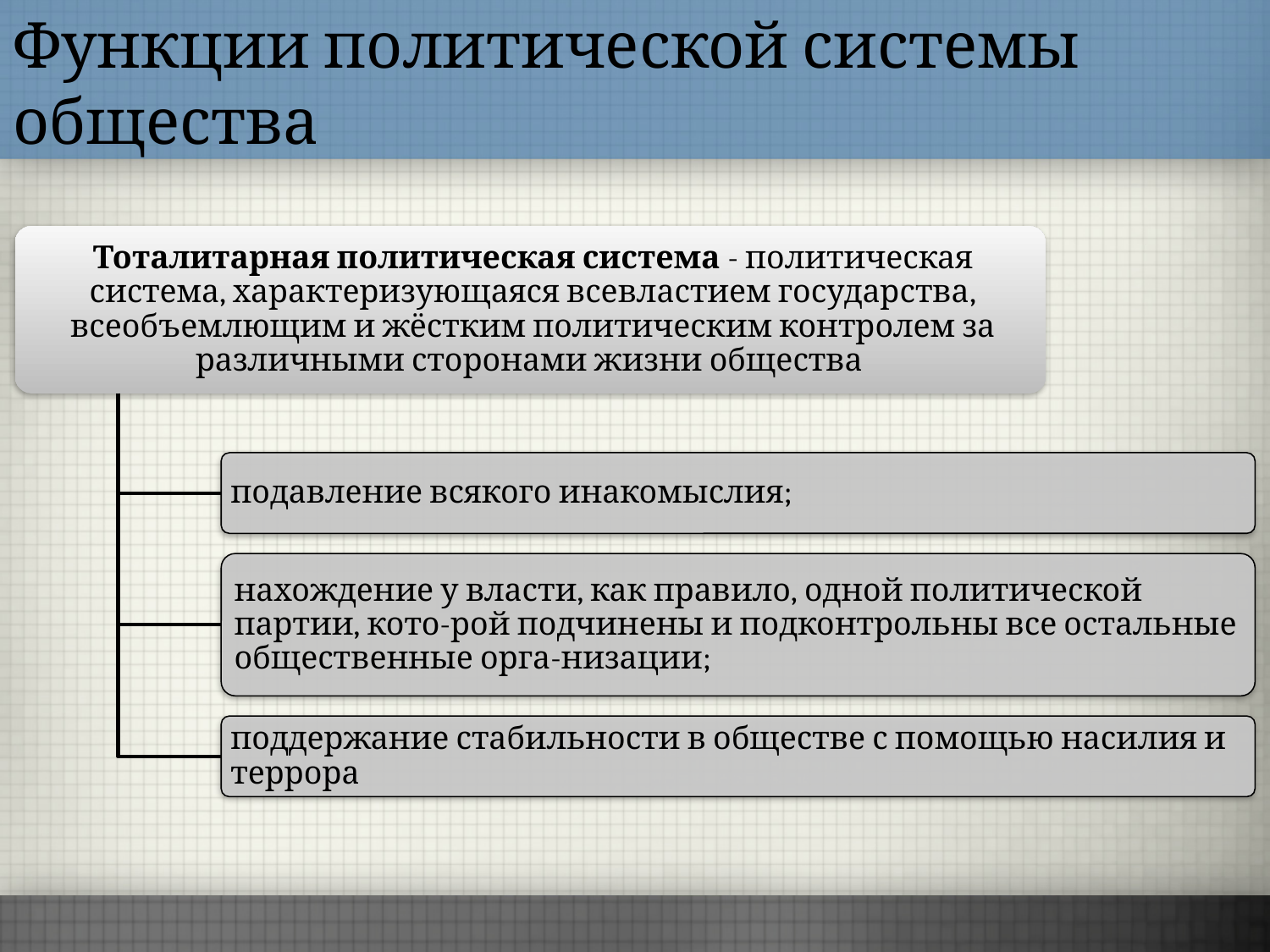

# Функции политической системы общества
Тоталитарная политическая система - политическая система, характеризующаяся всевластием государства, всеобъемлющим и жёстким политическим контролем за различными сторонами жизни общества
подавление всякого инакомыслия;
нахождение у власти, как правило, одной политической партии, кото-рой подчинены и подконтрольны все остальные общественные орга-низации;
поддержание стабильности в обществе с помощью насилия и террора